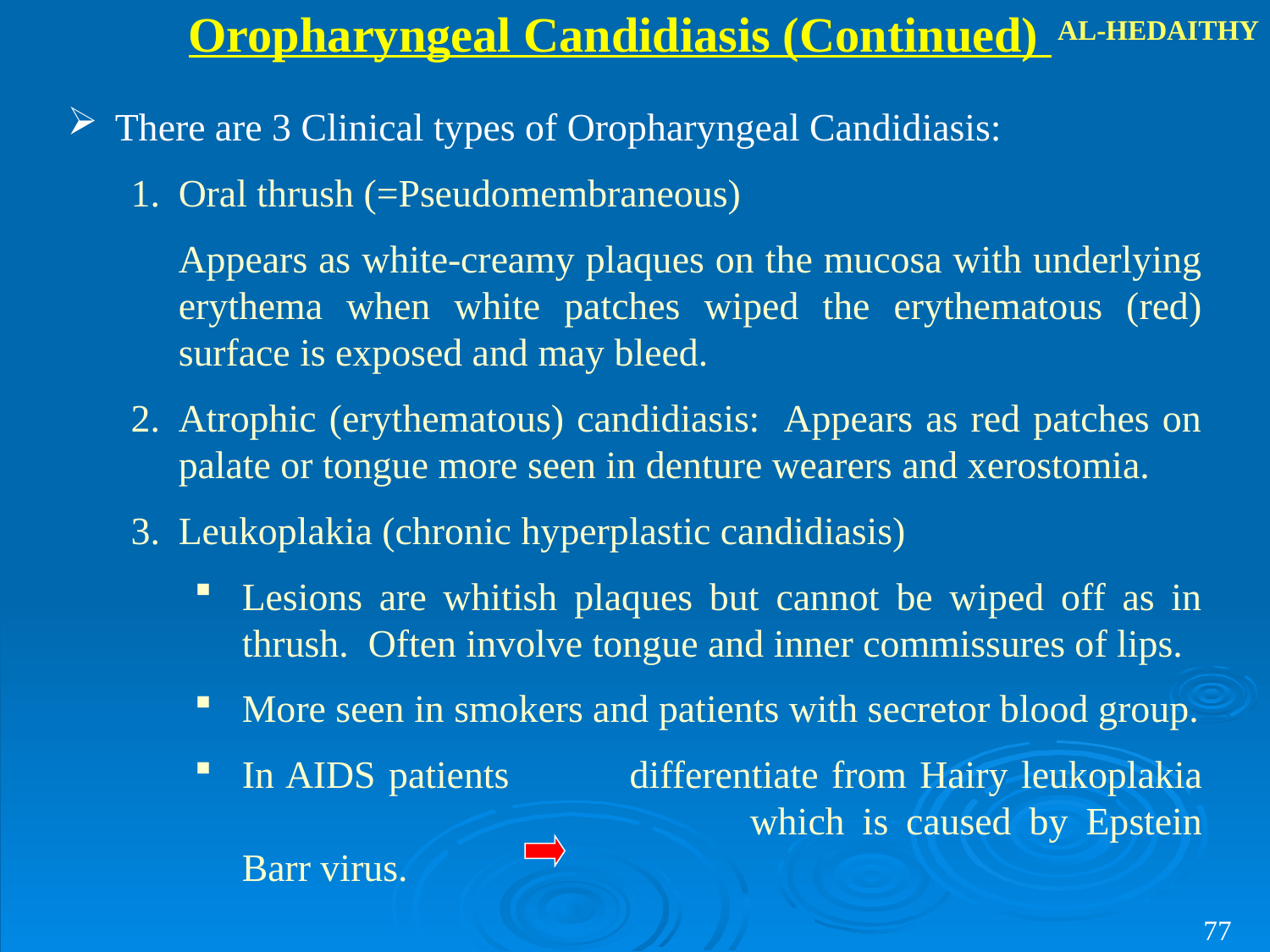

Oropharyngeal Candidiasis (Continued)
AL-HEDAITHY
There are 3 Clinical types of Oropharyngeal Candidiasis:
Oral thrush (=Pseudomembraneous)
	Appears as white-creamy plaques on the mucosa with underlying erythema when white patches wiped the erythematous (red) surface is exposed and may bleed.
Atrophic (erythematous) candidiasis:  Appears as red patches on palate or tongue more seen in denture wearers and xerostomia.
Leukoplakia (chronic hyperplastic candidiasis)
Lesions are whitish plaques but cannot be wiped off as in thrush.  Often involve tongue and inner commissures of lips.
More seen in smokers and patients with secretor blood group.
In AIDS patients	differentiate from Hairy leukoplakia 				which is caused by Epstein Barr virus.

77